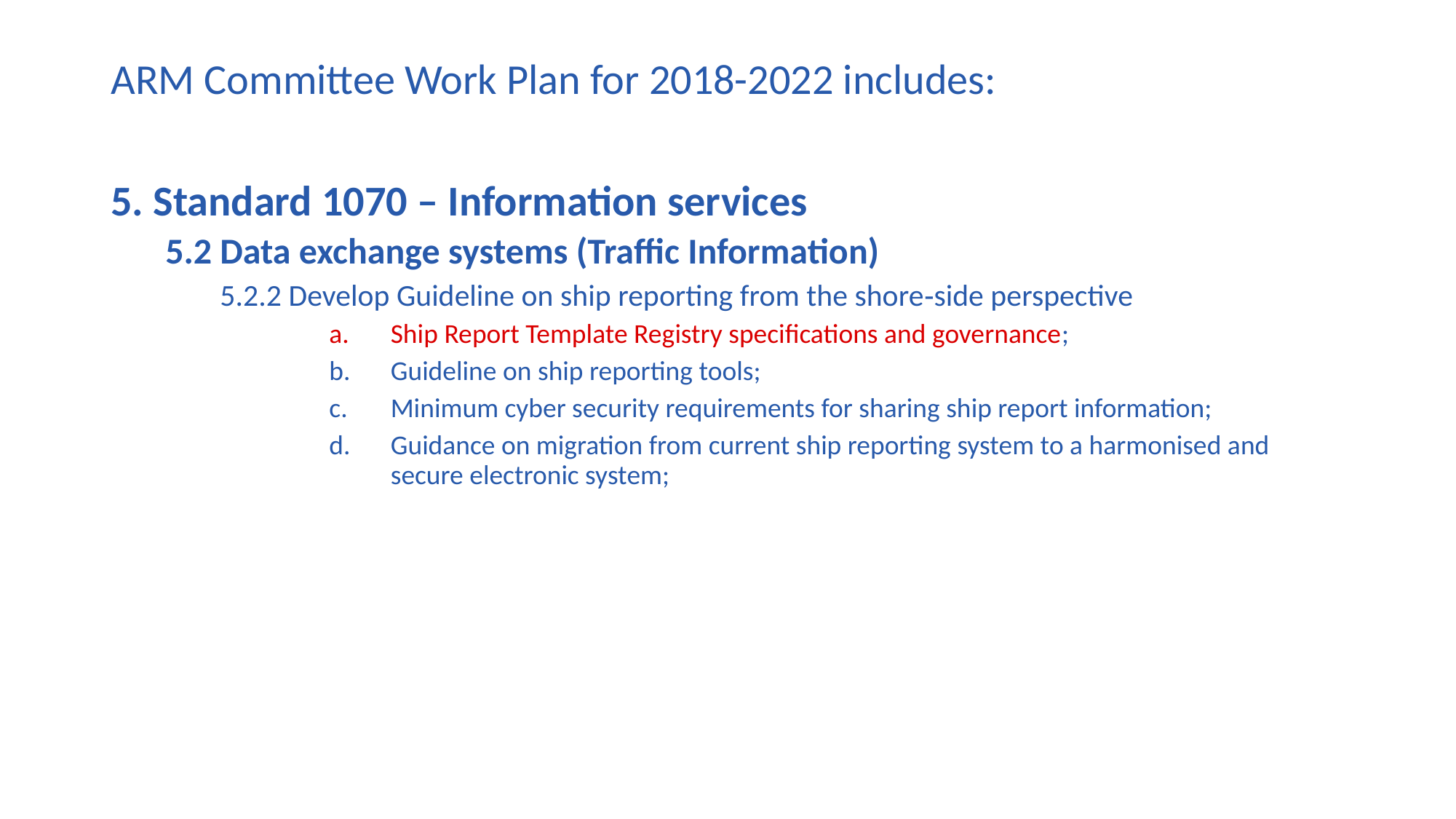

ARM Committee Work Plan for 2018-2022 includes:

5. Standard 1070 – Information services
5.2 Data exchange systems (Traffic Information)
5.2.2 Develop Guideline on ship reporting from the shore‐side perspective
Ship Report Template Registry specifications and governance;
Guideline on ship reporting tools;
Minimum cyber security requirements for sharing ship report information;
Guidance on migration from current ship reporting system to a harmonised and secure electronic system;